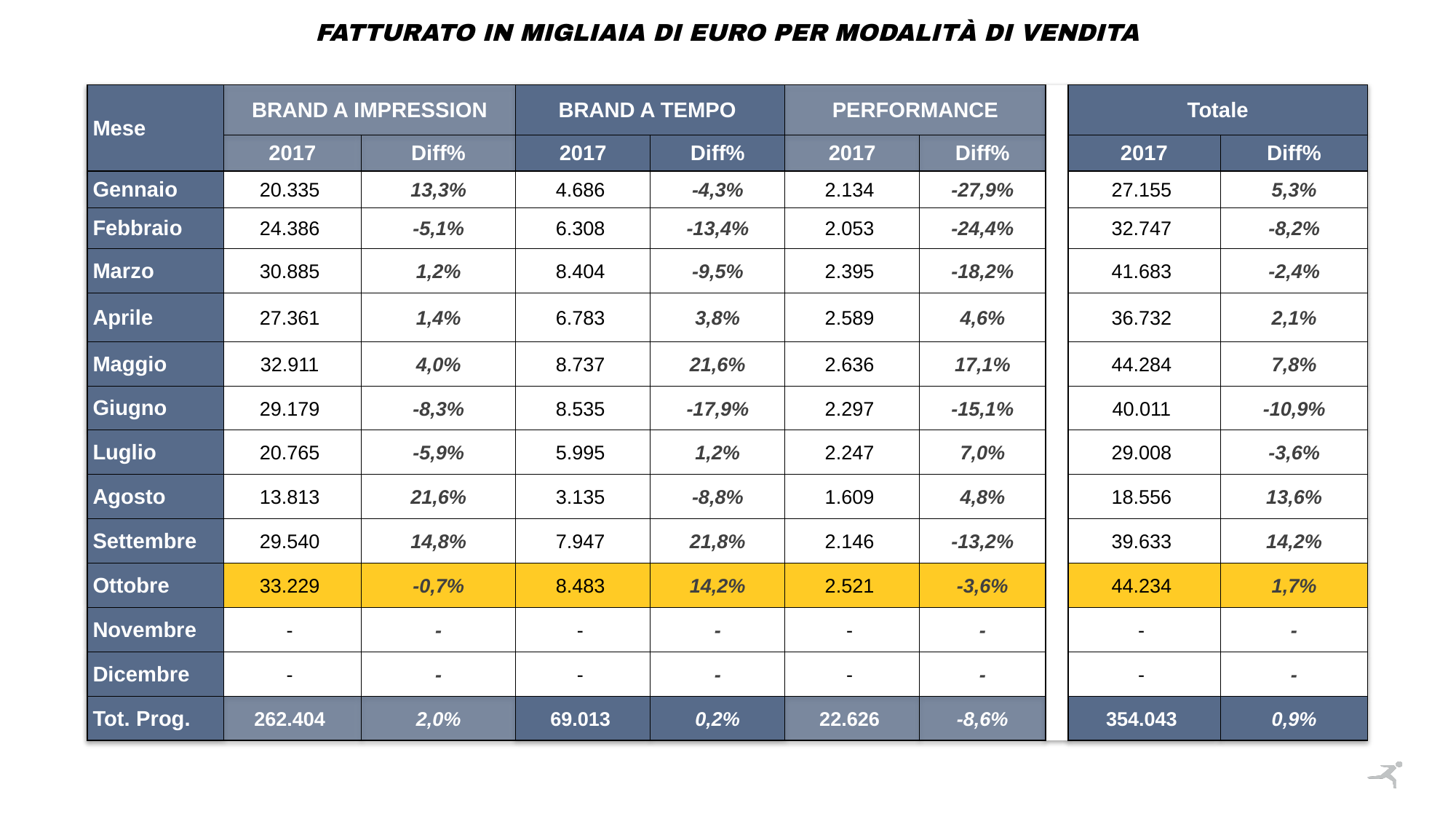

Fatturato in migliaia di euro per MODALITà DI VENDITA
| Mese | BRAND A IMPRESSION |  | BRAND A TEMPO |  | PERFORMANCE |  |  | Totale |  |
| --- | --- | --- | --- | --- | --- | --- | --- | --- | --- |
|  | 2017 | Diff% | 2017 | Diff% | 2017 | Diff% |  | 2017 | Diff% |
| Gennaio | 20.335 | 13,3% | 4.686 | -4,3% | 2.134 | -27,9% |  | 27.155 | 5,3% |
| Febbraio | 24.386 | -5,1% | 6.308 | -13,4% | 2.053 | -24,4% |  | 32.747 | -8,2% |
| Marzo | 30.885 | 1,2% | 8.404 | -9,5% | 2.395 | -18,2% |  | 41.683 | -2,4% |
| Aprile | 27.361 | 1,4% | 6.783 | 3,8% | 2.589 | 4,6% |  | 36.732 | 2,1% |
| Maggio | 32.911 | 4,0% | 8.737 | 21,6% | 2.636 | 17,1% |  | 44.284 | 7,8% |
| Giugno | 29.179 | -8,3% | 8.535 | -17,9% | 2.297 | -15,1% |  | 40.011 | -10,9% |
| Luglio | 20.765 | -5,9% | 5.995 | 1,2% | 2.247 | 7,0% |  | 29.008 | -3,6% |
| Agosto | 13.813 | 21,6% | 3.135 | -8,8% | 1.609 | 4,8% |  | 18.556 | 13,6% |
| Settembre | 29.540 | 14,8% | 7.947 | 21,8% | 2.146 | -13,2% |  | 39.633 | 14,2% |
| Ottobre | 33.229 | -0,7% | 8.483 | 14,2% | 2.521 | -3,6% |  | 44.234 | 1,7% |
| Novembre | - | - | - | - | - | - |  | - | - |
| Dicembre | - | - | - | - | - | - |  | - | - |
| Tot. Prog. | 262.404 | 2,0% | 69.013 | 0,2% | 22.626 | -8,6% |  | 354.043 | 0,9% |